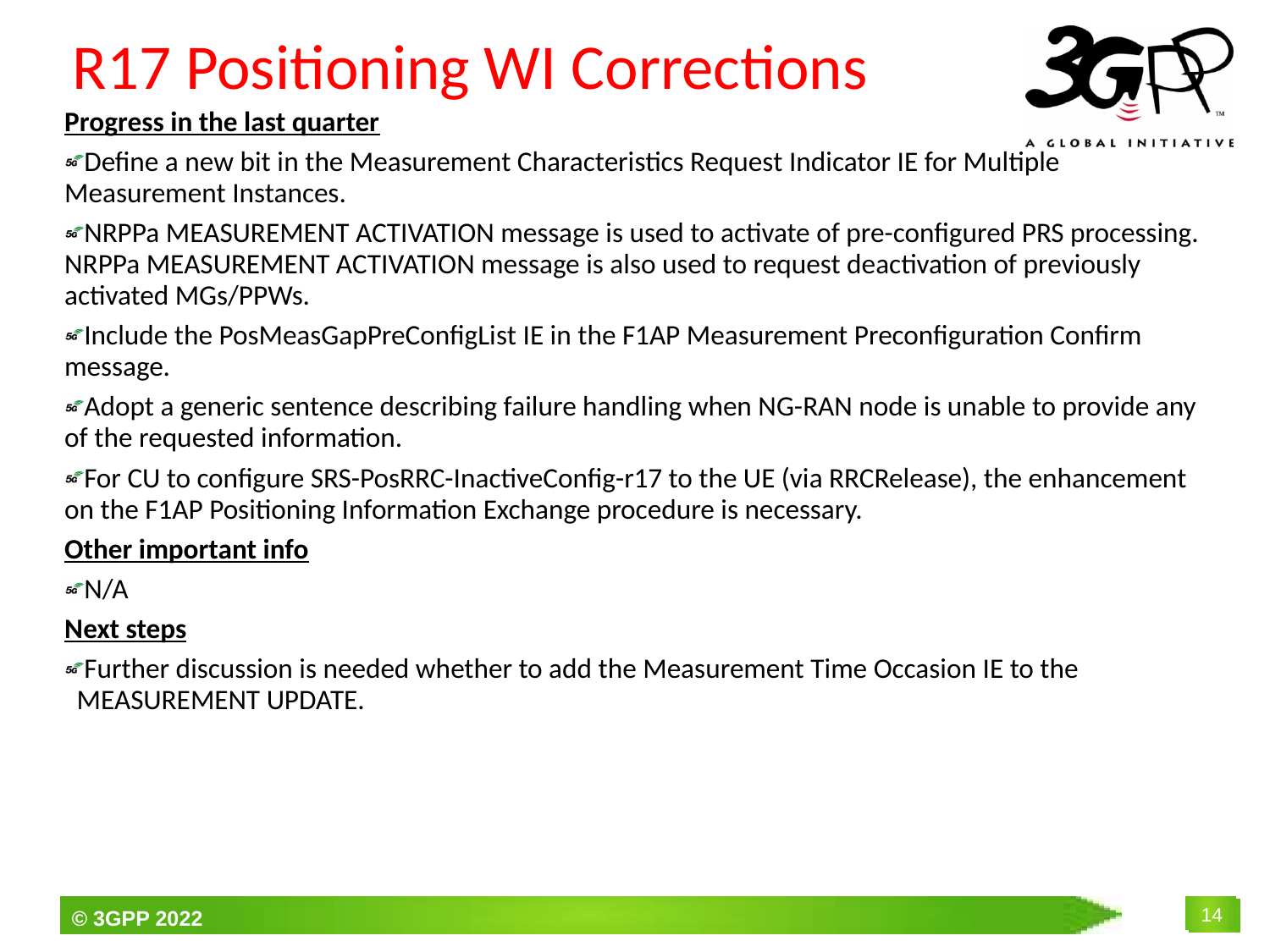

# R17 Positioning WI Corrections
Progress in the last quarter
Define a new bit in the Measurement Characteristics Request Indicator IE for Multiple Measurement Instances.
NRPPa MEASUREMENT ACTIVATION message is used to activate of pre-configured PRS processing. NRPPa MEASUREMENT ACTIVATION message is also used to request deactivation of previously activated MGs/PPWs.
Include the PosMeasGapPreConfigList IE in the F1AP Measurement Preconfiguration Confirm message.
Adopt a generic sentence describing failure handling when NG-RAN node is unable to provide any of the requested information.
For CU to configure SRS-PosRRC-InactiveConfig-r17 to the UE (via RRCRelease), the enhancement on the F1AP Positioning Information Exchange procedure is necessary.
Other important info
N/A
Next steps
Further discussion is needed whether to add the Measurement Time Occasion IE to the MEASUREMENT UPDATE.
14